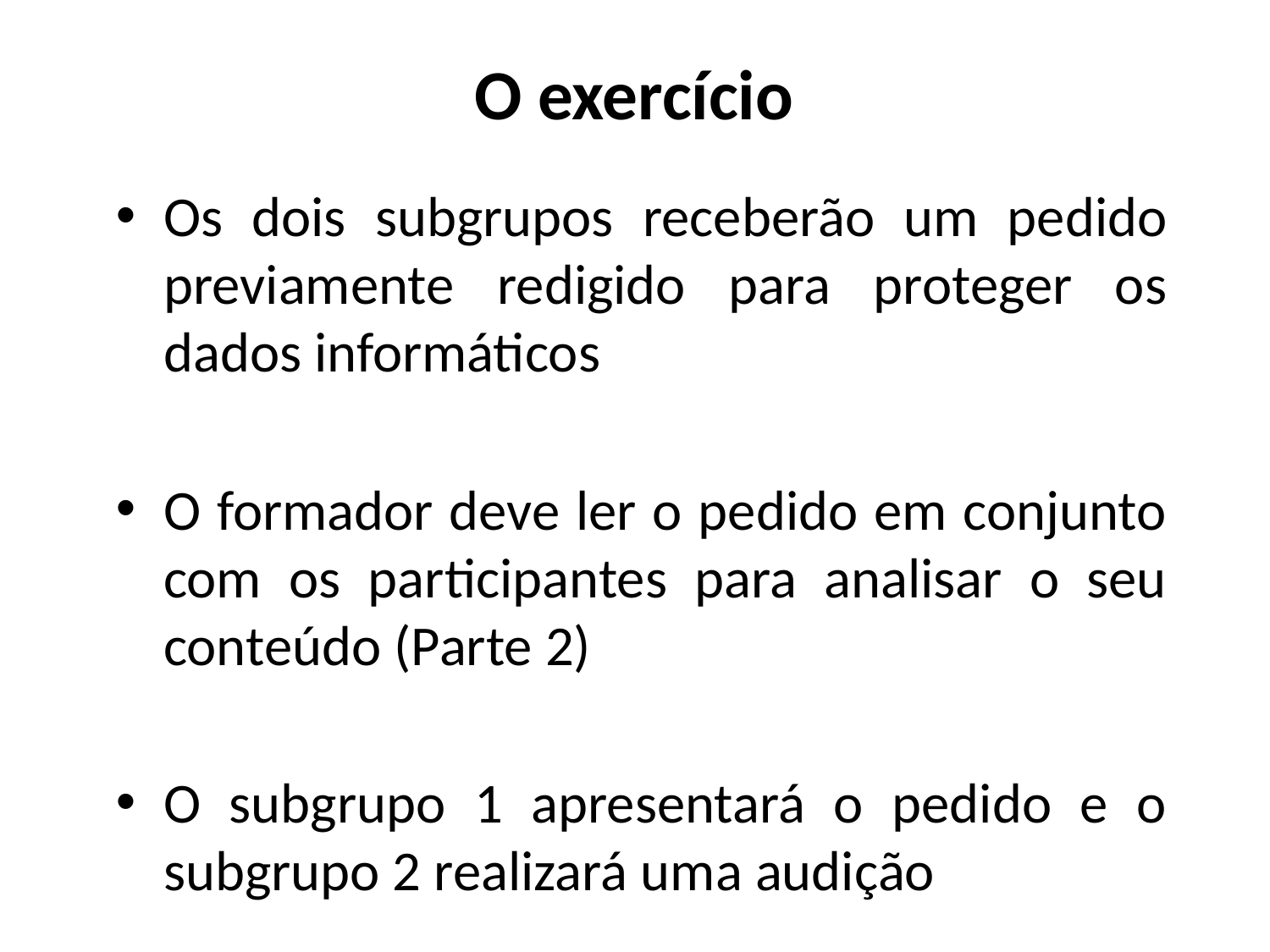

O exercício
Os dois subgrupos receberão um pedido previamente redigido para proteger os dados informáticos

O formador deve ler o pedido em conjunto com os participantes para analisar o seu conteúdo (Parte 2)

O subgrupo 1 apresentará o pedido e o subgrupo 2 realizará uma audição